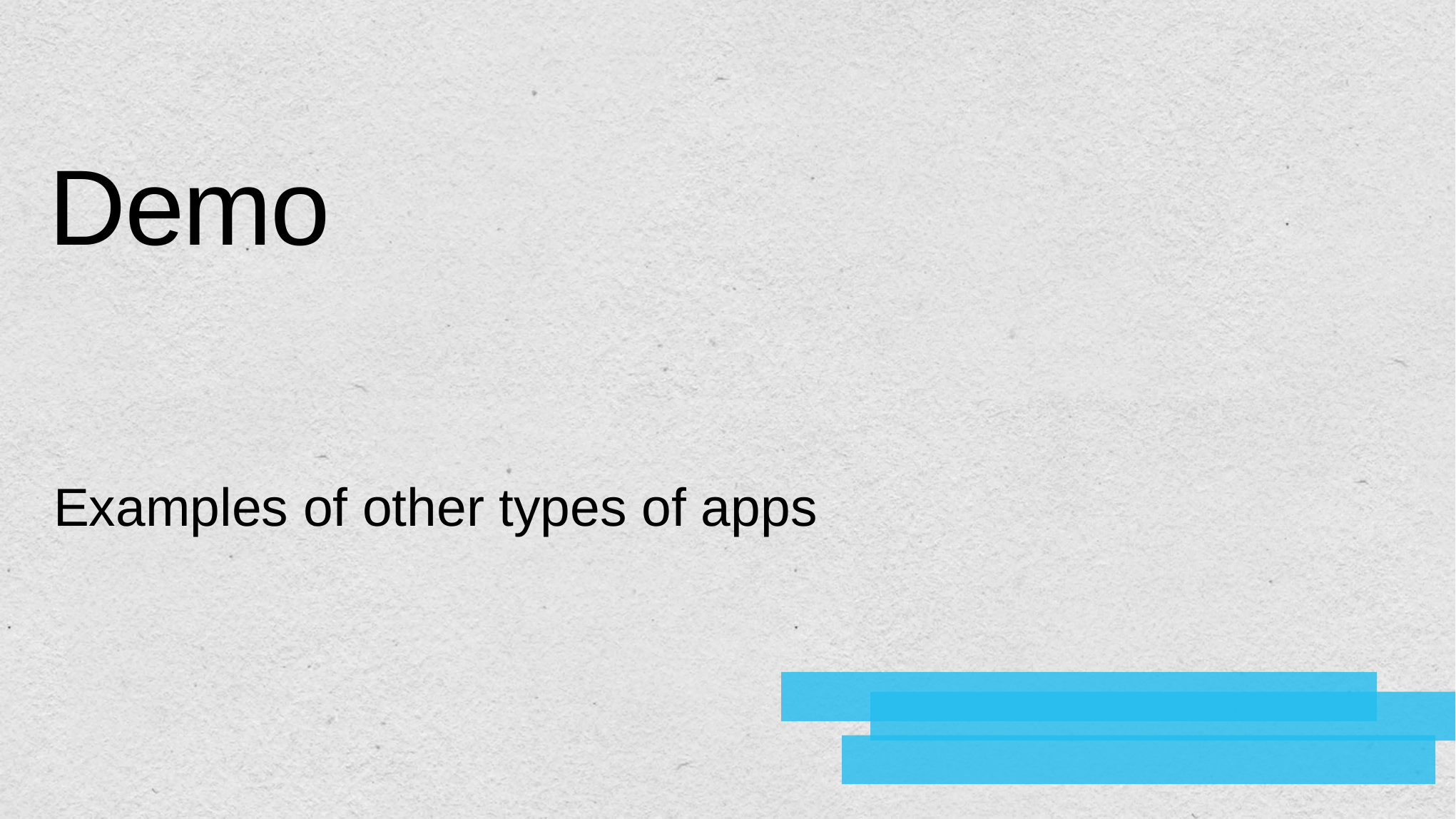

# Demo
Examples of other types of apps